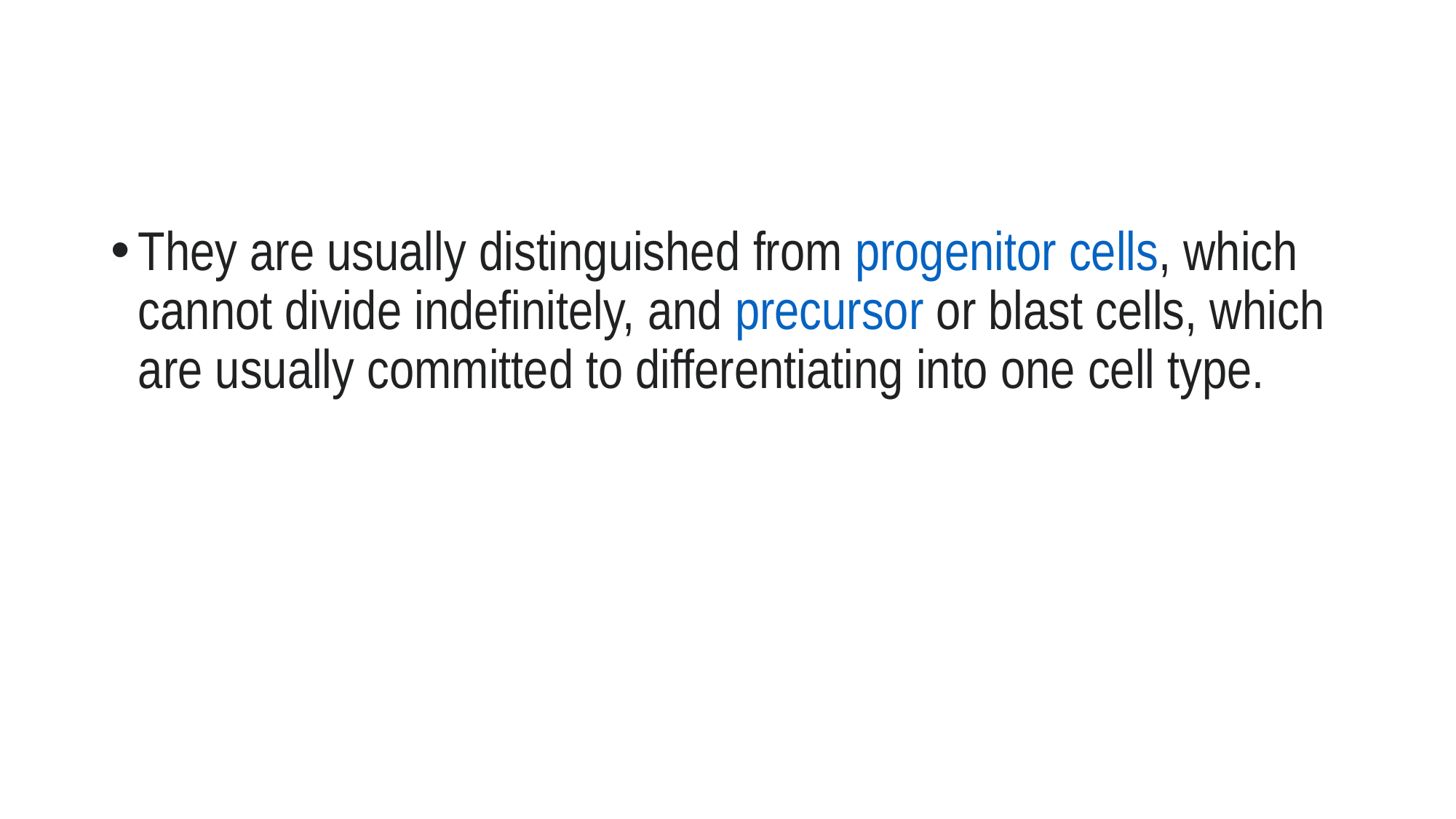

#
They are usually distinguished from progenitor cells, which cannot divide indefinitely, and precursor or blast cells, which are usually committed to differentiating into one cell type.